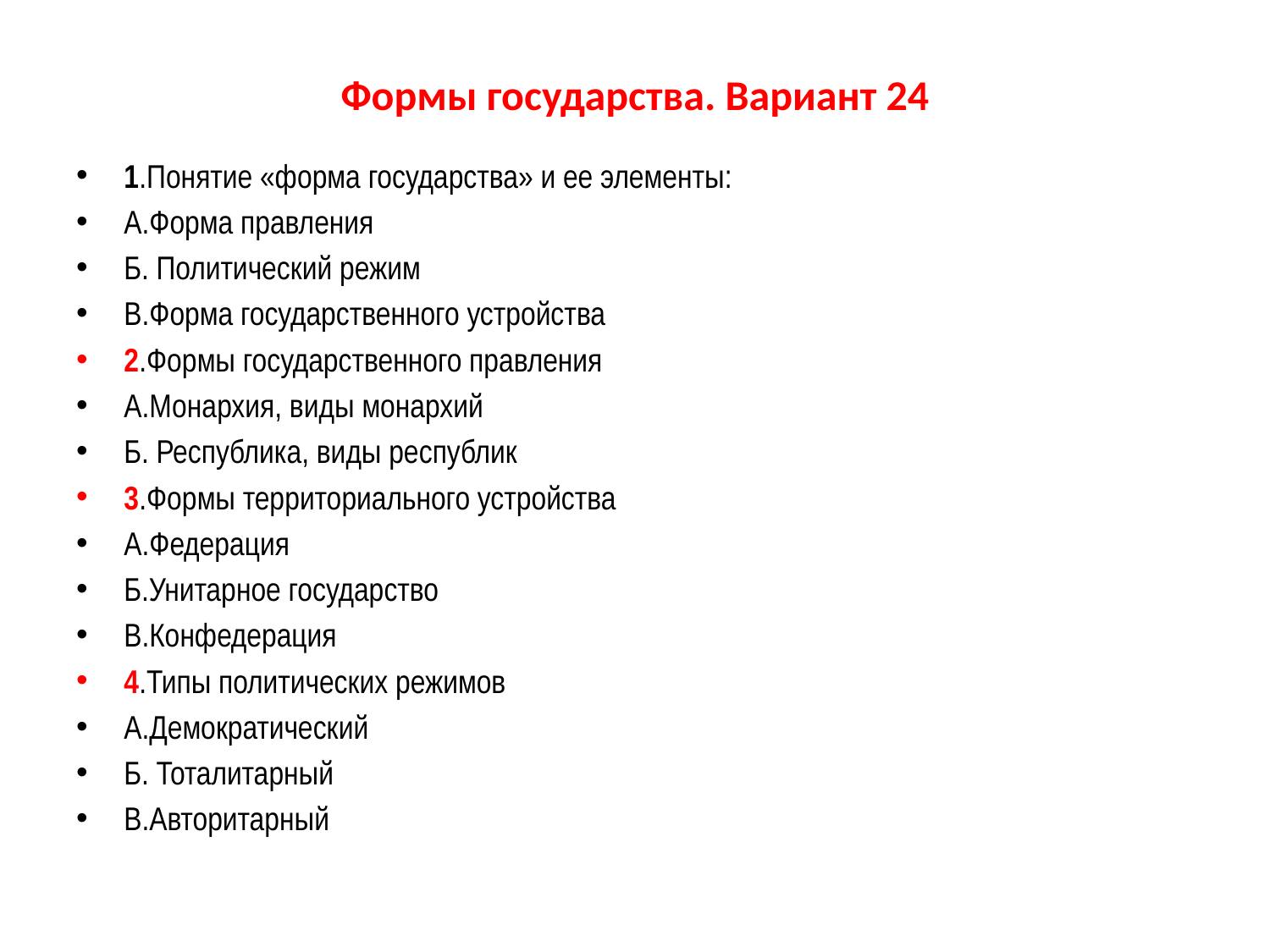

# Формы государства. Вариант 24
1.Понятие «форма государства» и ее элементы:
А.Форма правления
Б. Политический режим
В.Форма государственного устройства
2.Формы государственного правления
А.Монархия, виды монархий
Б. Республика, виды республик
3.Формы территориального устройства
А.Федерация
Б.Унитарное государство
В.Конфедерация
4.Типы политических режимов
А.Демократический
Б. Тоталитарный
В.Авторитарный